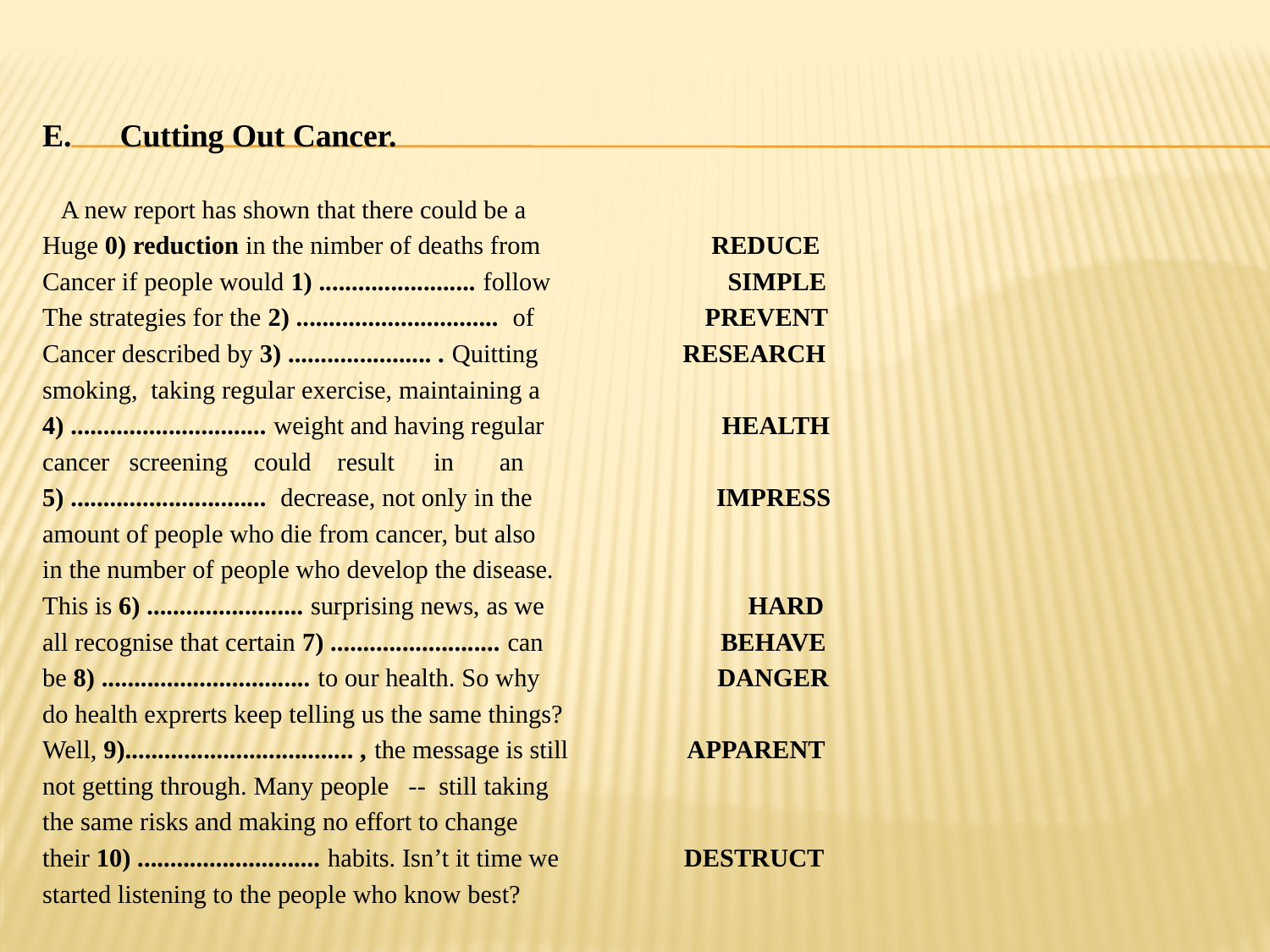

E.      Cutting Out Cancer.

   A new report has shown that there could be a
Huge 0) reduction in the nimber of deaths from                          REDUCE
Cancer if people would 1) ........................ follow                           SIMPLE
The strategies for the 2) ...............................  of                          PREVENT
Cancer described by 3) ...................... . Quitting                      RESEARCH
smoking,  taking regular exercise, maintaining a
4) .............................. weight and having regular                           HEALTH
cancer   screening    could    result      in       an
5) ..............................  decrease, not only in the                            IMPRESS
amount of people who die from cancer, but also
in the number of people who develop the disease.
This is 6) ........................ surprising news, as we                               HARD
all recognise that certain 7) .......................... can                           BEHAVE
be 8) ................................ to our health. So why                           DANGER
do health exprerts keep telling us the same things?
Well, 9)................................... , the message is still                  APPARENT
not getting through. Many people   --  still taking
the same risks and making no effort to change
their 10) ............................ habits. Isn’t it time we                   DESTRUCT
started listening to the people who know best?